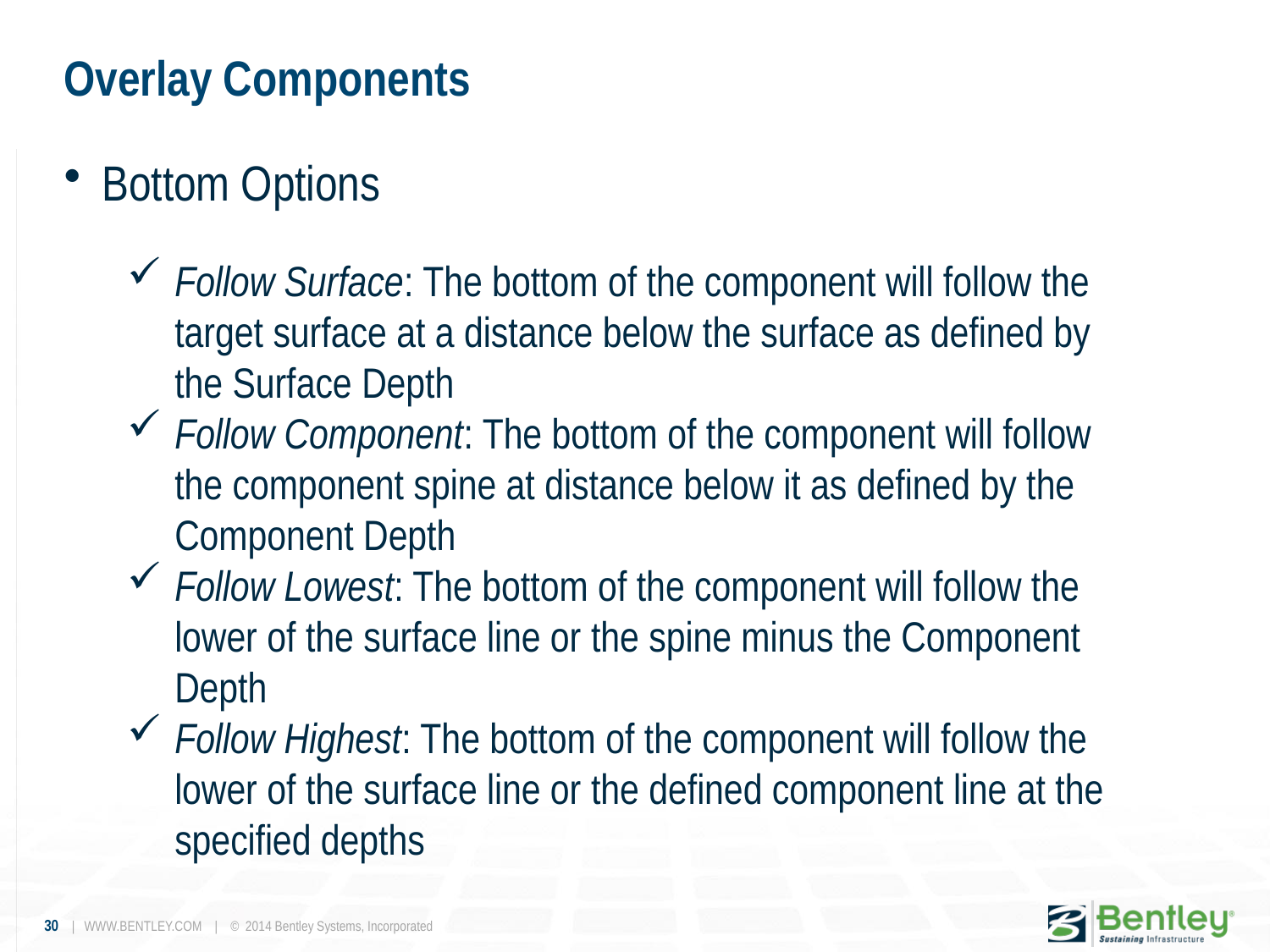

# Overlay Components
Bottom Options
Follow Surface: The bottom of the component will follow the target surface at a distance below the surface as defined by the Surface Depth
Follow Component: The bottom of the component will follow the component spine at distance below it as defined by the Component Depth
Follow Lowest: The bottom of the component will follow the lower of the surface line or the spine minus the Component Depth
Follow Highest: The bottom of the component will follow the lower of the surface line or the defined component line at the specified depths